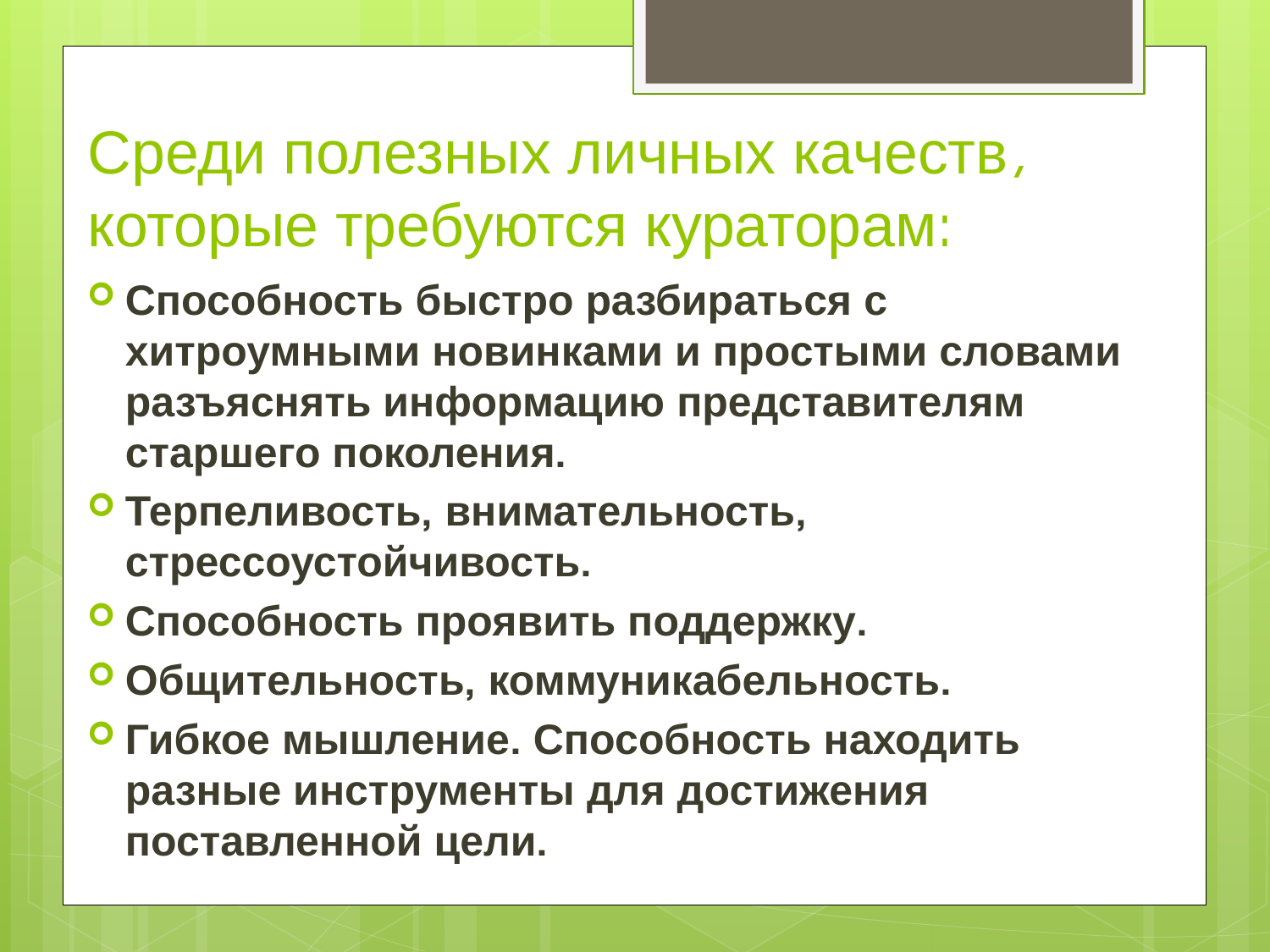

# Среди полезных личных качеств, которые требуются кураторам:
Способность быстро разбираться с хитроумными новинками и простыми словами разъяснять информацию представителям старшего поколения.
Терпеливость, внимательность, стрессоустойчивость.
Способность проявить поддержку.
Общительность, коммуникабельность.
Гибкое мышление. Способность находить разные инструменты для достижения поставленной цели.